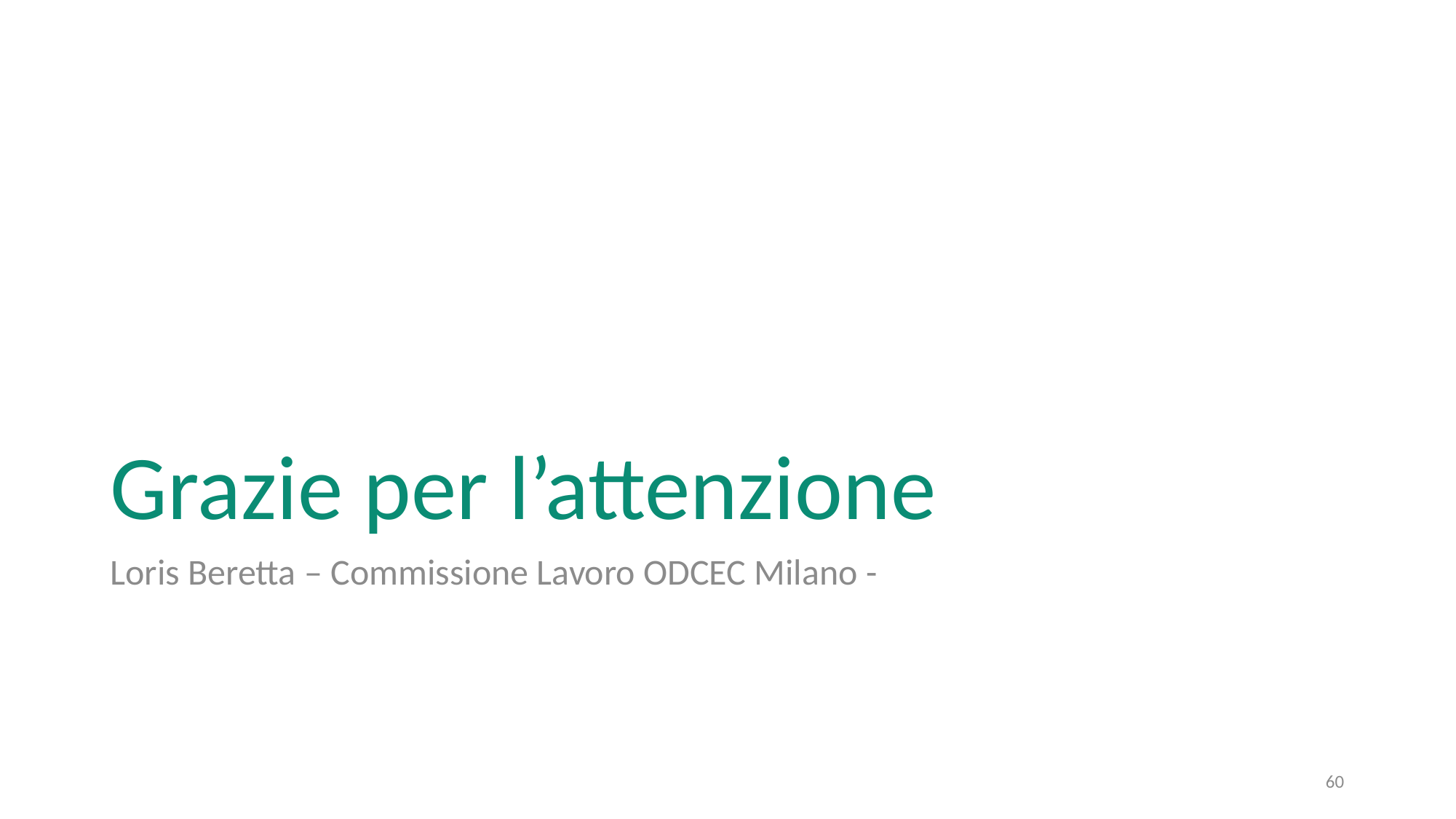

# Grazie per l’attenzione
Loris Beretta – Commissione Lavoro ODCEC Milano -
60